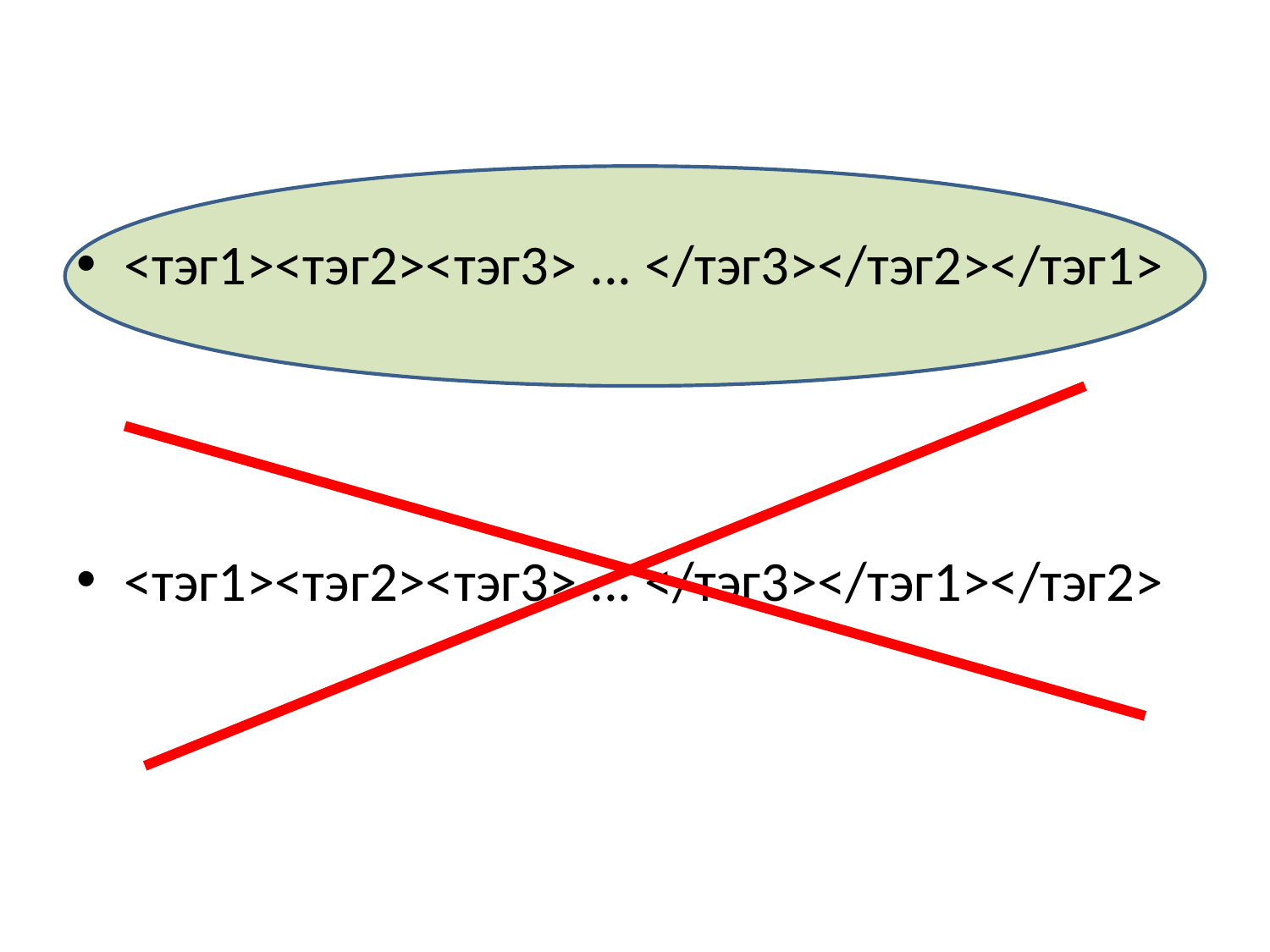

#

<тэг1><тэг2><тэг3> ... </тэг3></тэг2></тэг1>

<тэг1><тэг2><тэг3> ... </тэг3></тэг1></тэг2>